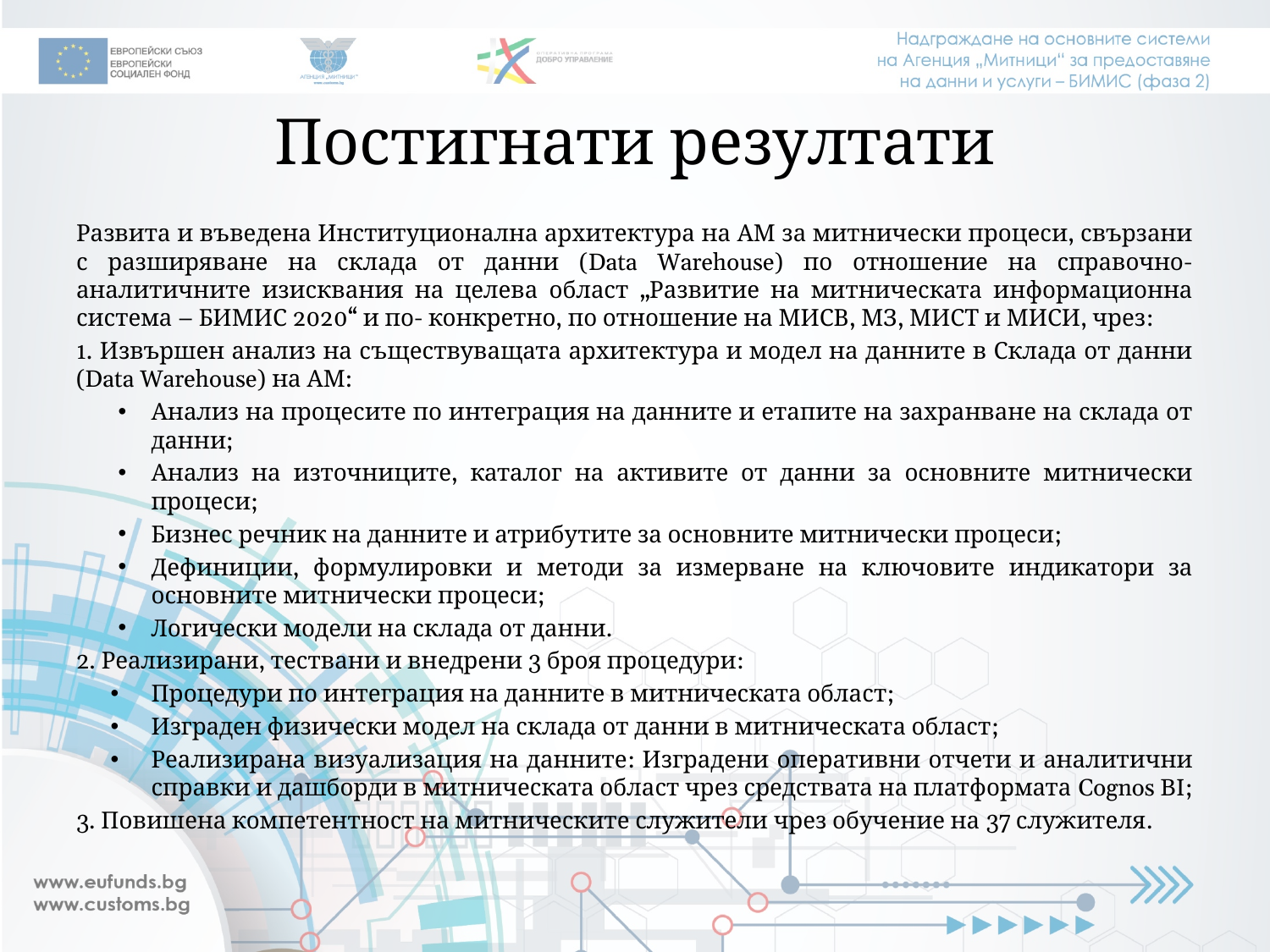

# Постигнати резултати
Развита и въведена Институционална архитектура на АМ за митнически процеси, свързани с разширяване на склада от данни (Data Warehouse) по отношение на справочно-аналитичните изисквания на целева област „Развитие на митническата информационна система – БИМИС 2020“ и по- конкретно, по отношение на МИСВ, МЗ, МИСТ и МИСИ, чрез:
1. Извършен анализ на съществуващата архитектура и модел на данните в Склада от данни (Data Warehouse) на АМ:
Анализ на процесите по интеграция на данните и етапите на захранване на склада от данни;
Анализ на източниците, каталог на активите от данни за основните митнически процеси;
Бизнес речник на данните и атрибутите за основните митнически процеси;
Дефиниции, формулировки и методи за измерване на ключовите индикатори за основните митнически процеси;
Логически модели на склада от данни.
2. Реализирани, тествани и внедрени 3 броя процедури:
Процедури по интеграция на данните в митническата област;
Изграден физически модел на склада от данни в митническата област;
Реализирана визуализация на данните: Изградени оперативни отчети и аналитични справки и дашборди в митническата област чрез средствата на платформата Cognos BI;
3. Повишена компетентност на митническите служители чрез обучение на 37 служителя.